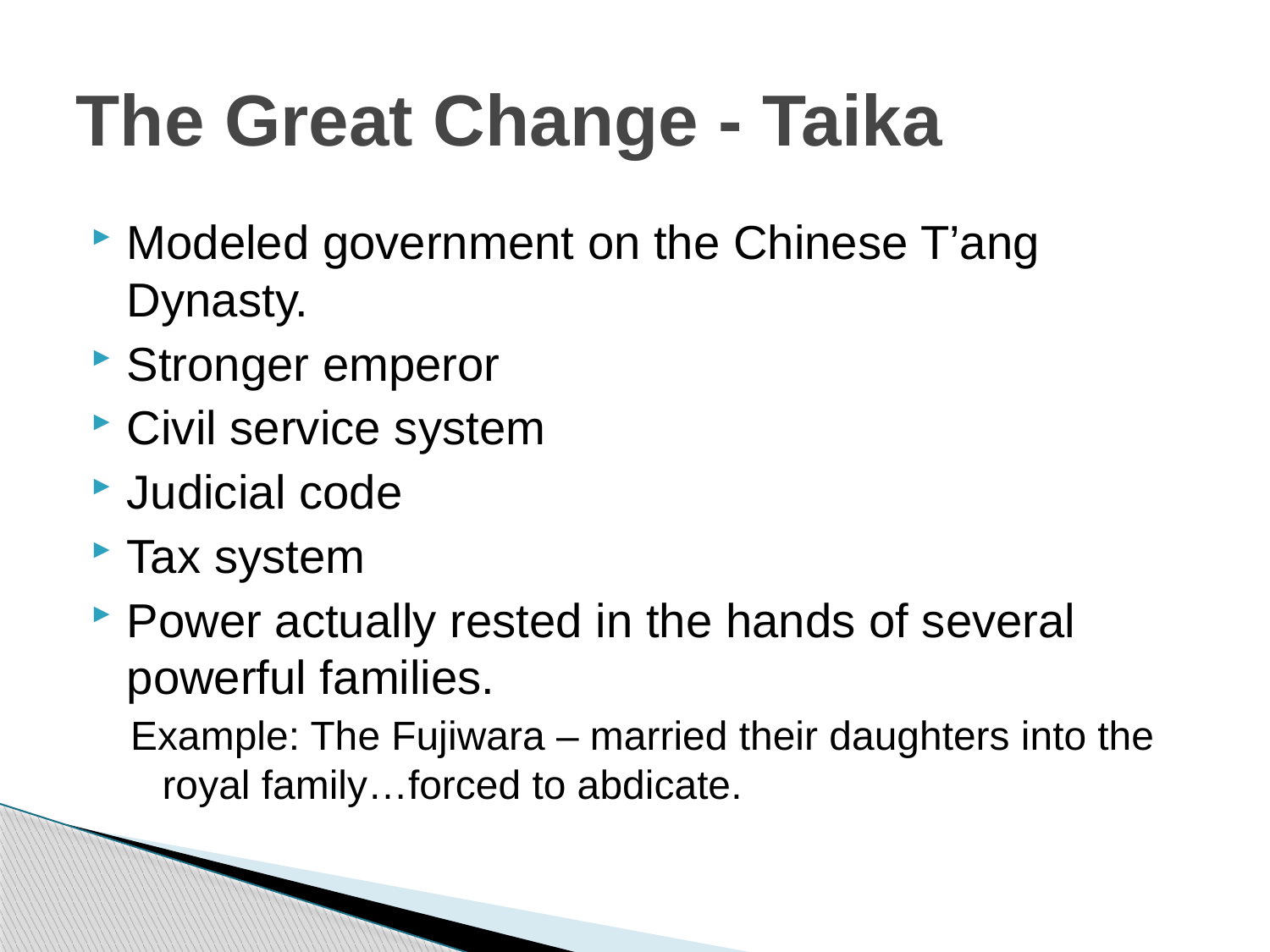

# The Great Change - Taika
Modeled government on the Chinese T’ang Dynasty.
Stronger emperor
Civil service system
Judicial code
Tax system
Power actually rested in the hands of several powerful families.
Example: The Fujiwara – married their daughters into the royal family…forced to abdicate.